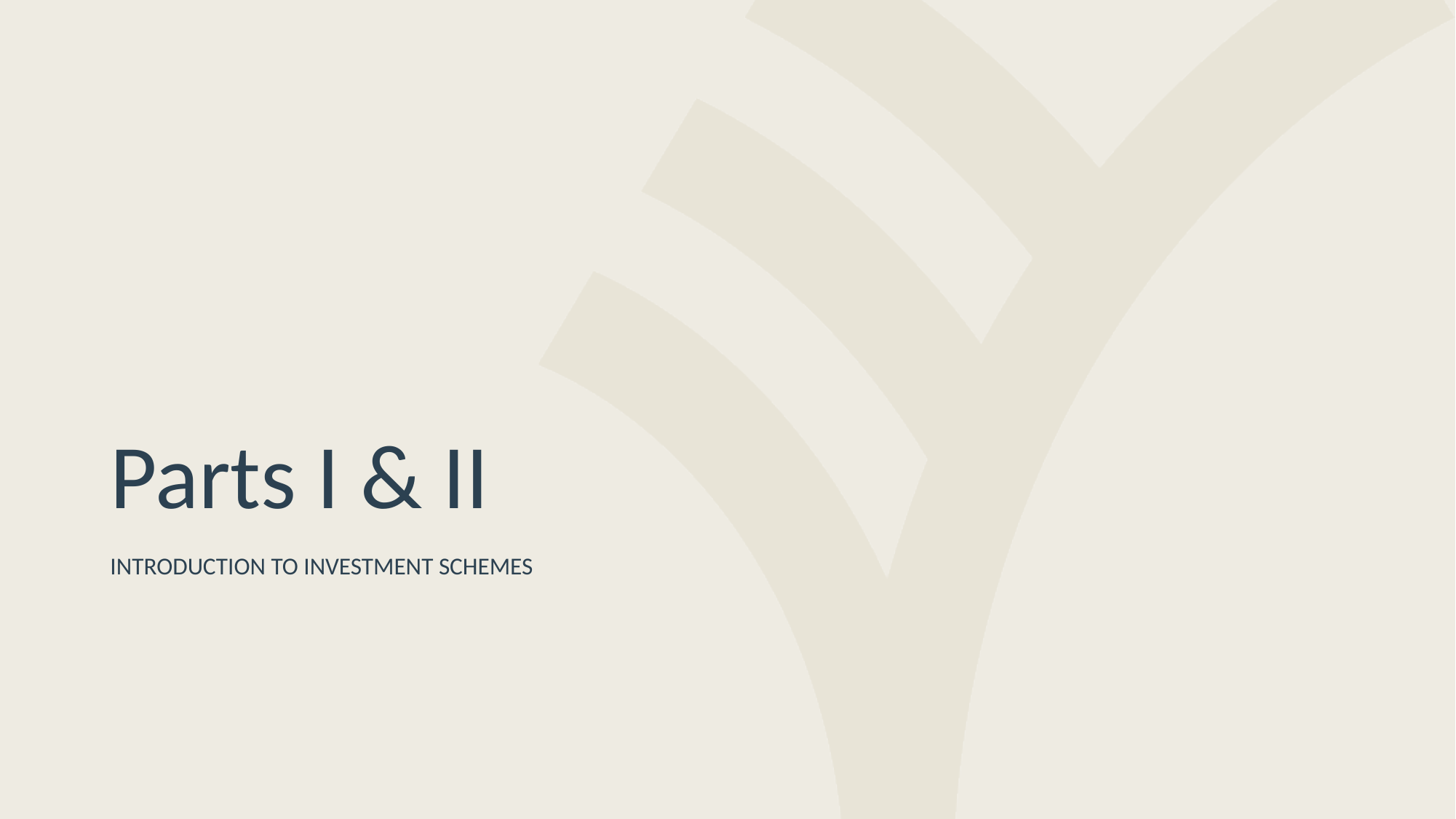

# Parts I & II
Introduction to investment schemes